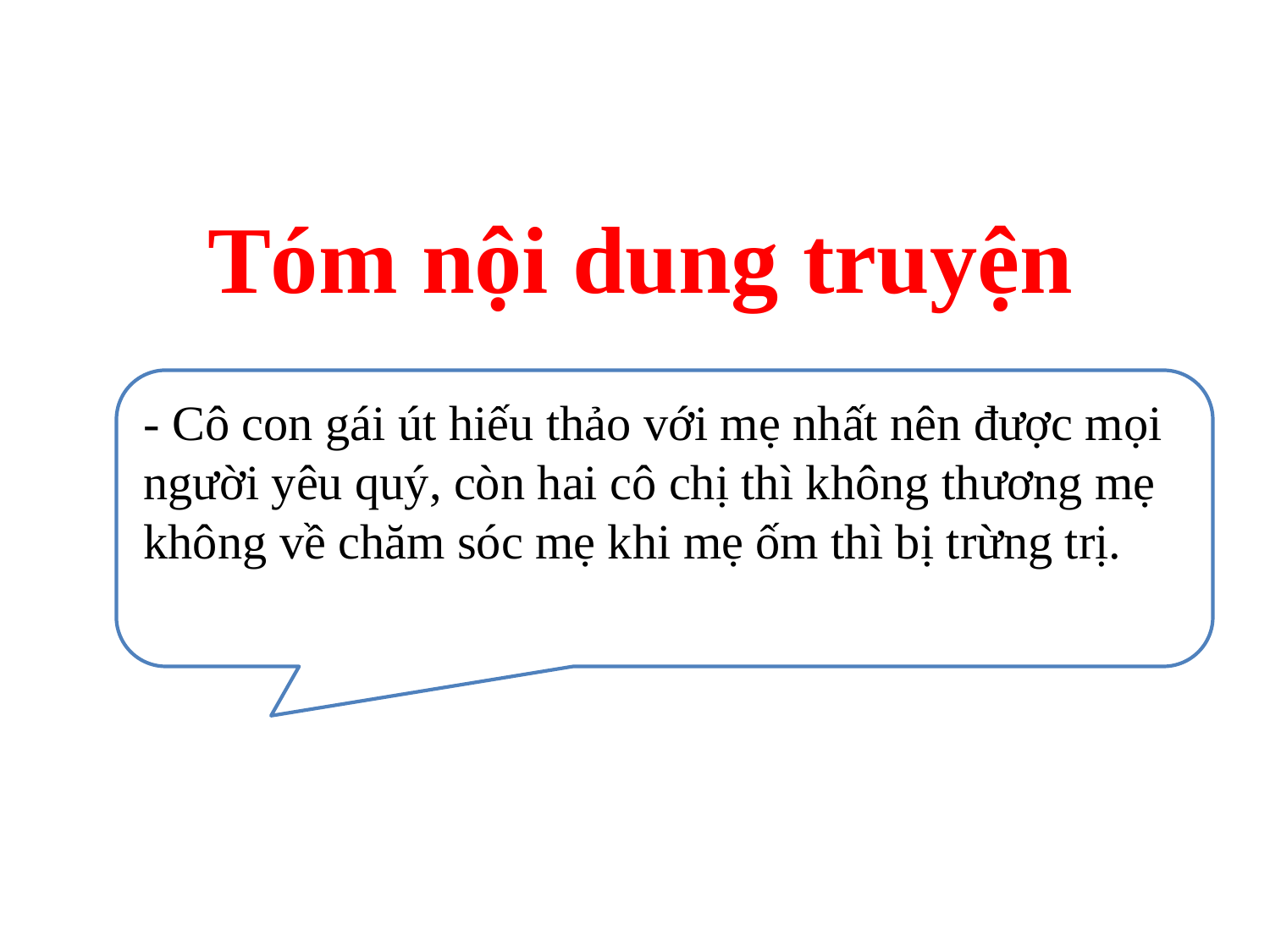

Tóm nội dung truyện
- Cô con gái út hiếu thảo với mẹ nhất nên được mọi người yêu quý, còn hai cô chị thì không thương mẹ không về chăm sóc mẹ khi mẹ ốm thì bị trừng trị.